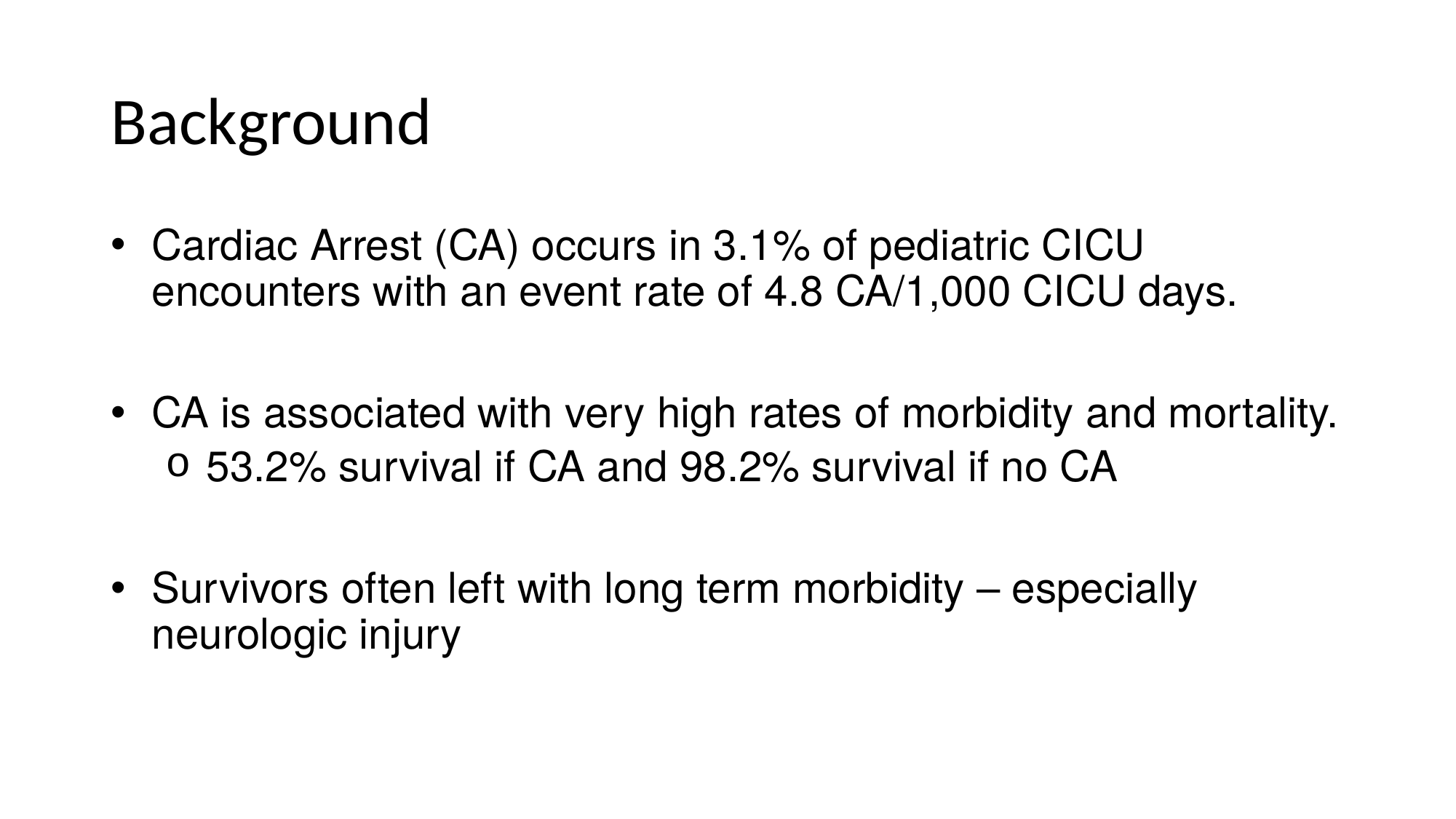

# Background
Cardiac Arrest (CA) occurs in 3.1% of pediatric CICU encounters with an event rate of 4.8 CA/1,000 CICU days.

CA is associated with very high rates of morbidity and mortality.
53.2% survival if CA and 98.2% survival if no CA

Survivors often left with long term morbidity – especially neurologic injury